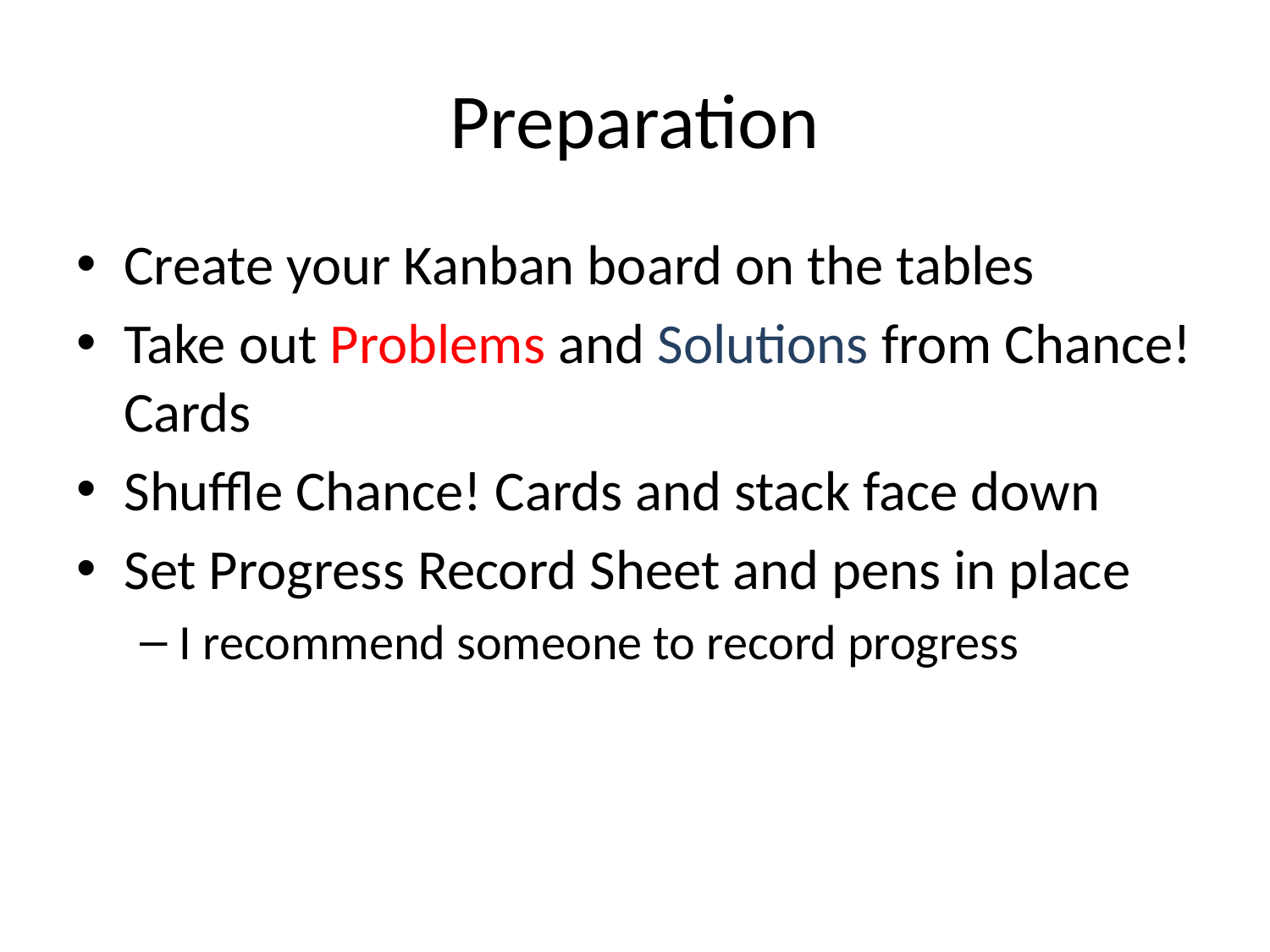

# Preparation
Create your Kanban board on the tables
Take out Problems and Solutions from Chance! Cards
Shuffle Chance! Cards and stack face down
Set Progress Record Sheet and pens in place
I recommend someone to record progress